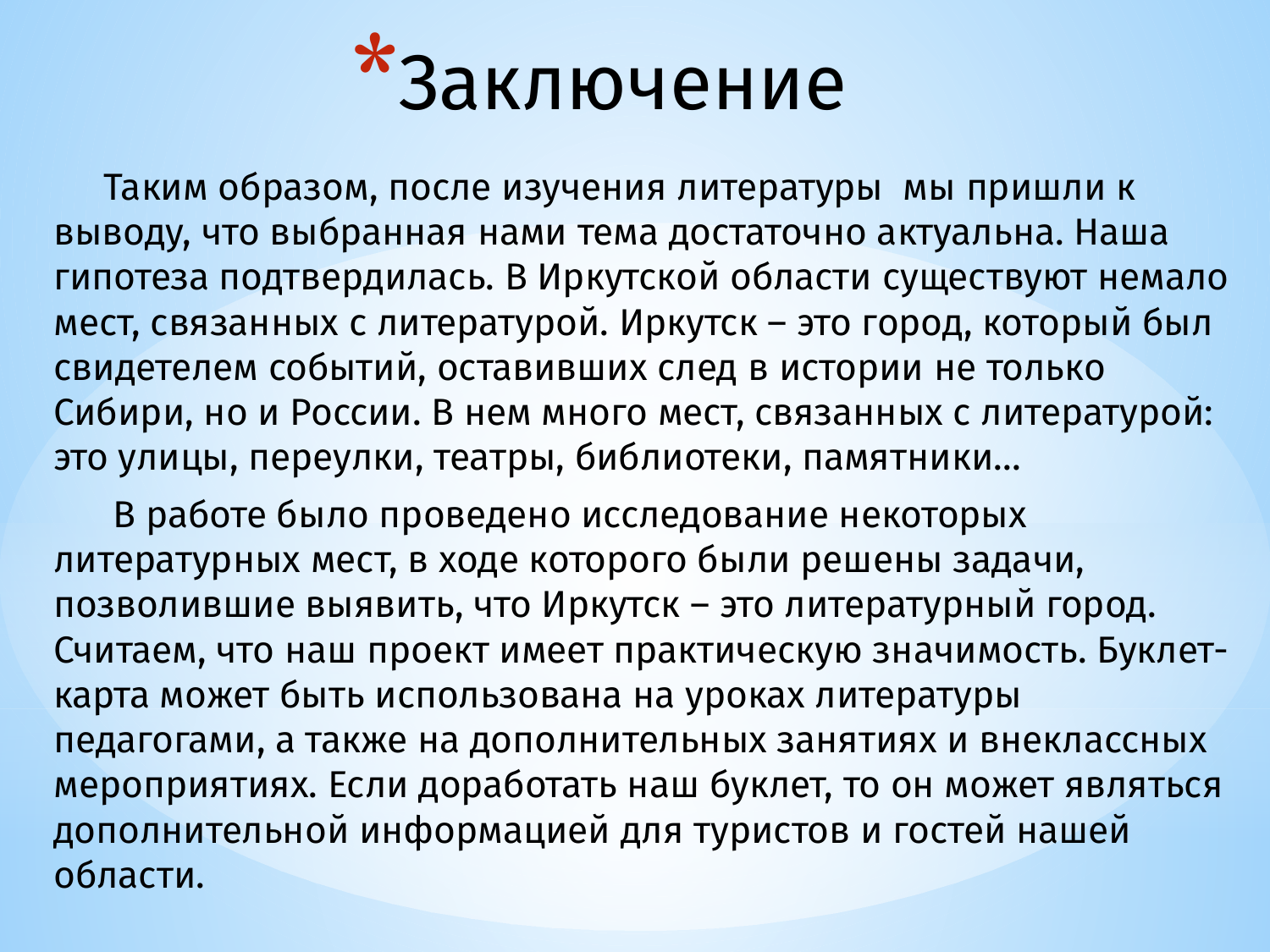

# Заключение
     Таким образом, после изучения литературы  мы пришли к выводу, что выбранная нами тема достаточно актуальна. Наша гипотеза подтвердилась. В Иркутской области существуют немало мест, связанных с литературой. Иркутск – это город, который был свидетелем событий, оставивших след в истории не только Сибири, но и России. В нем много мест, связанных с литературой: это улицы, переулки, театры, библиотеки, памятники…
      В работе было проведено исследование некоторых литературных мест, в ходе которого были решены задачи, позволившие выявить, что Иркутск – это литературный город. Считаем, что наш проект имеет практическую значимость. Буклет-карта может быть использована на уроках литературы педагогами, а также на дополнительных занятиях и внеклассных мероприятиях. Если доработать наш буклет, то он может являться дополнительной информацией для туристов и гостей нашей области.